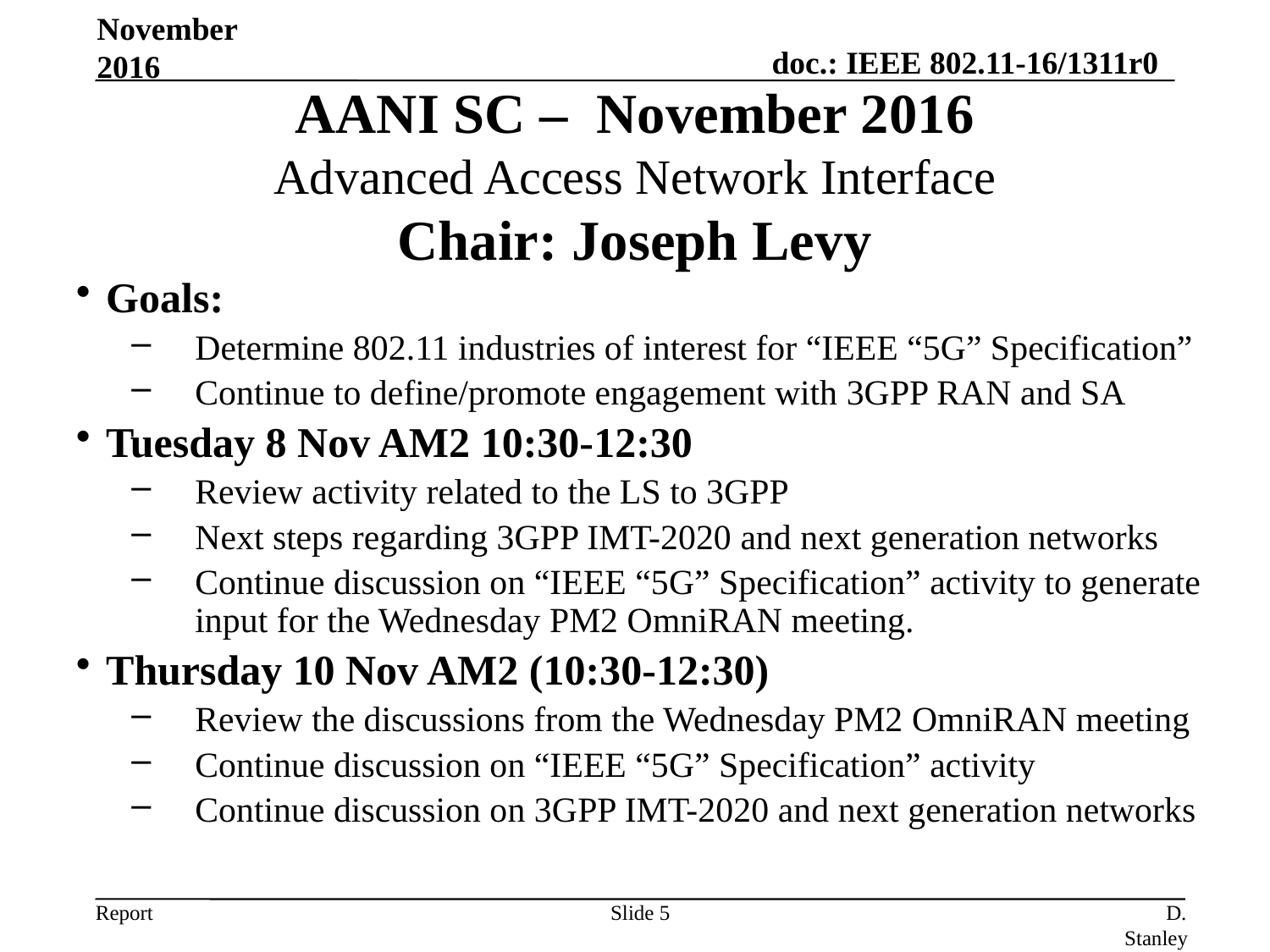

November 2016

AANI SC –  November 2016
Advanced Access Network Interface
Chair: Joseph Levy
Goals:
Determine 802.11 industries of interest for “IEEE “5G” Specification”
Continue to define/promote engagement with 3GPP RAN and SA
Tuesday 8 Nov AM2 10:30-12:30
Review activity related to the LS to 3GPP
Next steps regarding 3GPP IMT-2020 and next generation networks
Continue discussion on “IEEE “5G” Specification” activity to generate input for the Wednesday PM2 OmniRAN meeting.
Thursday 10 Nov AM2 (10:30-12:30)
Review the discussions from the Wednesday PM2 OmniRAN meeting
Continue discussion on “IEEE “5G” Specification” activity
Continue discussion on 3GPP IMT-2020 and next generation networks

Slide 5
D. Stanley, HP Enterprise